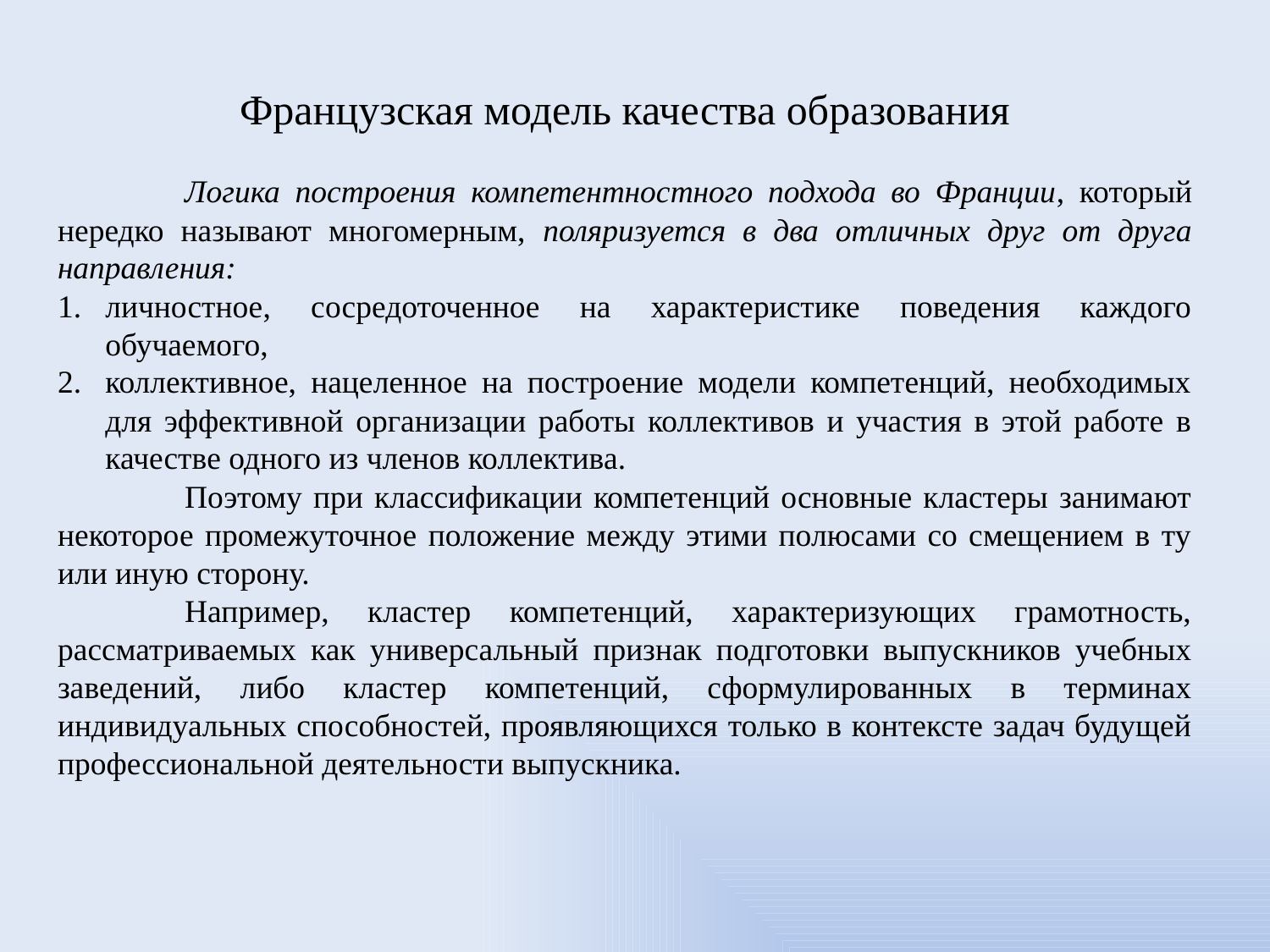

Французская модель качества образования

	Логика построения компетентностного подхода во Франции, который нередко называют многомерным, поляризуется в два отличных друг от друга направления:
личностное, сосредоточенное на характеристике поведения каждого обучаемого,
коллективное, нацеленное на построение модели компетенций, необходимых для эффективной организации работы коллективов и участия в этой работе в качестве одного из членов коллектива.
	Поэтому при классификации компетенций основные кластеры занимают некоторое промежуточное положение между этими полюсами со смещением в ту или иную сторону.
	Например, кластер компетенций, характеризующих грамотность, рассматриваемых как универсальный признак подготовки выпускников учебных заведений, либо кластер компетенций, сформулированных в терминах индивидуальных способностей, проявляющихся только в контексте задач будущей профессиональной деятельности выпускника.